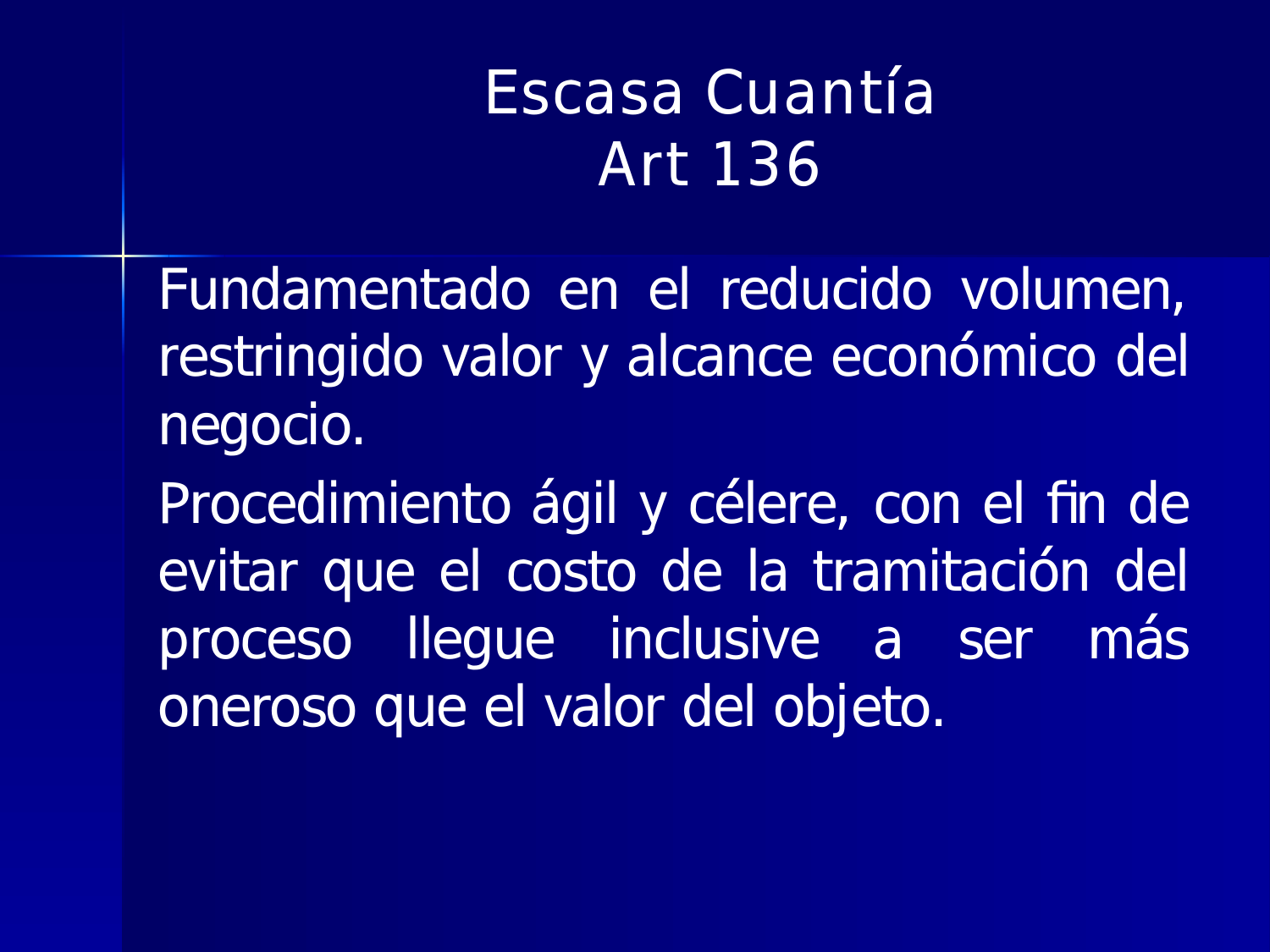

# Escasa Cuantía Art 136
Fundamentado en el reducido volumen, restringido valor y alcance económico del negocio.
Procedimiento ágil y célere, con el fin de evitar que el costo de la tramitación del proceso llegue inclusive a ser más oneroso que el valor del objeto.